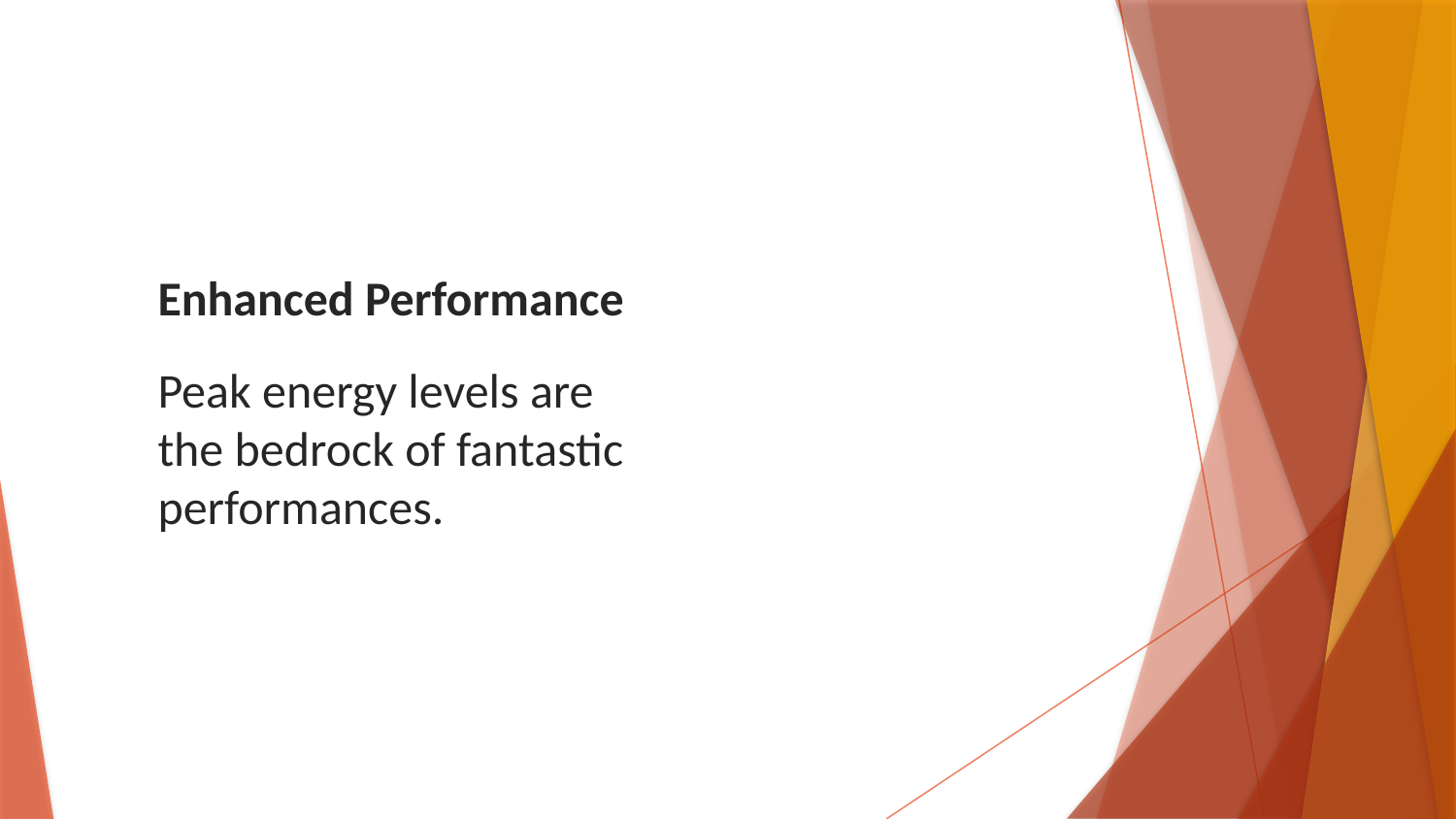

Enhanced Performance
Peak energy levels are the bedrock of fantastic performances.